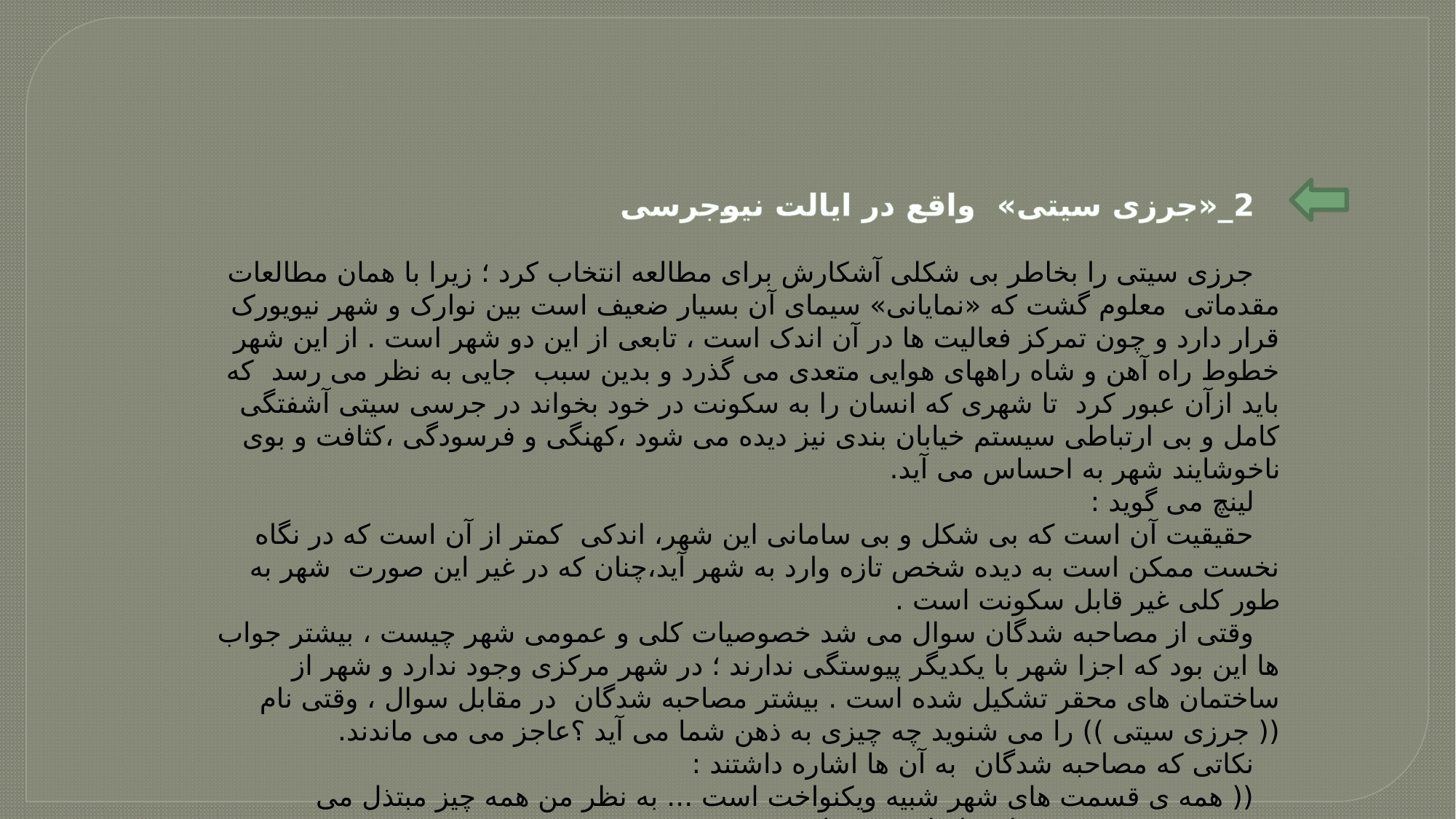

2_«جرزی سیتی»  واقع در ایالت نیوجرسی

   جرزی سیتی را بخاطر بی شکلی آشکارش برای مطالعه انتخاب کرد ؛ زیرا با همان مطالعات مقدماتی  معلوم گشت که «نمایانی» سیمای آن بسیار ضعیف است بین نوارک و شهر نیویورک قرار دارد و چون تمرکز فعالیت ها در آن اندک است ، تابعی از این دو شهر است . از این شهر خطوط راه آهن و شاه راههای هوایی متعدی می گذرد و بدین سبب  جایی به نظر می رسد  که باید ازآن عبور کرد  تا شهری که انسان را به سکونت در خود بخواند در جرسی سیتی آشفتگی کامل و بی ارتباطی سیستم خیابان بندی نیز دیده می شود ،کهنگی و فرسودگی ،کثافت و بوی ناخوشایند شهر به احساس می آید.
   لینچ می گوید :
   حقیقیت آن است که بی شکل و بی سامانی این شهر، اندکی  کمتر از آن است که در نگاه نخست ممکن است به دیده شخص تازه وارد به شهر آید،چنان که در غیر این صورت  شهر به طور کلی غیر قابل سکونت است .
   وقتی از مصاحبه شدگان سوال می شد خصوصیات کلی و عمومی شهر چیست ، بیشتر جواب ها این بود که اجزا شهر با یکدیگر پیوستگی ندارند ؛ در شهر مرکزی وجود ندارد و شهر از ساختمان های محقر تشکیل شده است . بیشتر مصاحبه شدگان  در مقابل سوال ، وقتی نام (( جرزی سیتی )) را می شنوید چه چیزی به ذهن شما می آید ؟عاجز می می ماندند.
   نکاتی که مصاحبه شدگان  به آن ها اشاره داشتند :
   (( همه ی قسمت های شهر شبیه ویکنواخت است ... به نظر من همه چیز مبتذل می رسید .... بعضی وقت ها در اصل نمی توان